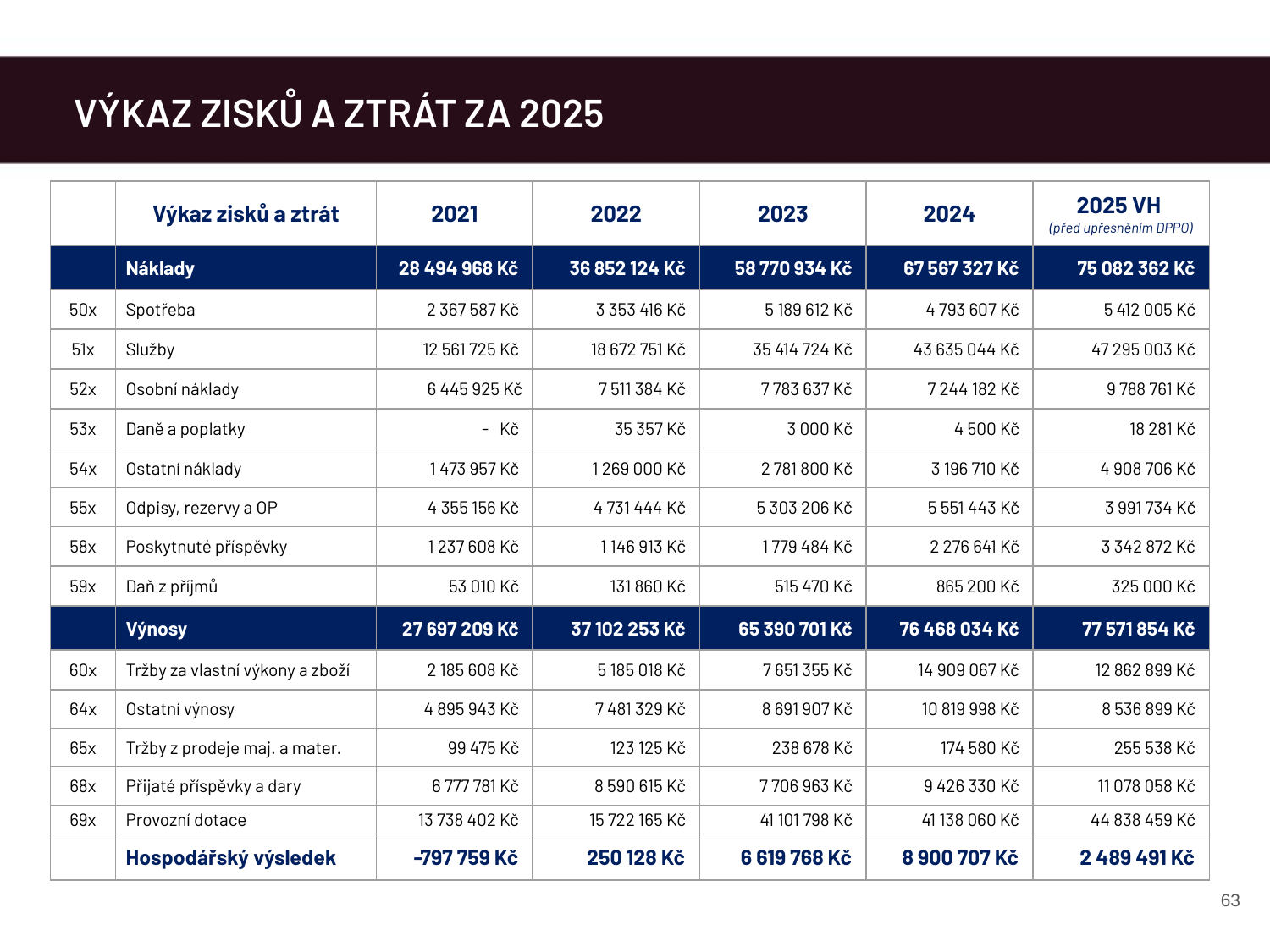

VÝKAZ ZISKŮ A ZTRÁT ZA 2025
|  | Výkaz zisků a ztrát | 2021 | 2022 | 2023 | 2024 | 2025 VH (před upřesněním DPPO) |
| --- | --- | --- | --- | --- | --- | --- |
|  | Náklady | 28 494 968 Kč | 36 852 124 Kč | 58 770 934 Kč | 67 567 327 Kč | 75 082 362 Kč |
| 50x | Spotřeba | 2 367 587 Kč | 3 353 416 Kč | 5 189 612 Kč | 4 793 607 Kč | 5 412 005 Kč |
| 51x | Služby | 12 561 725 Kč | 18 672 751 Kč | 35 414 724 Kč | 43 635 044 Kč | 47 295 003 Kč |
| 52x | Osobní náklady | 6 445 925 Kč | 7 511 384 Kč | 7 783 637 Kč | 7 244 182 Kč | 9 788 761 Kč |
| 53x | Daně a poplatky | - Kč | 35 357 Kč | 3 000 Kč | 4 500 Kč | 18 281 Kč |
| 54x | Ostatní náklady | 1 473 957 Kč | 1 269 000 Kč | 2 781 800 Kč | 3 196 710 Kč | 4 908 706 Kč |
| 55x | Odpisy, rezervy a OP | 4 355 156 Kč | 4 731 444 Kč | 5 303 206 Kč | 5 551 443 Kč | 3 991 734 Kč |
| 58x | Poskytnuté příspěvky | 1 237 608 Kč | 1 146 913 Kč | 1 779 484 Kč | 2 276 641 Kč | 3 342 872 Kč |
| 59x | Daň z příjmů | 53 010 Kč | 131 860 Kč | 515 470 Kč | 865 200 Kč | 325 000 Kč |
|  | Výnosy | 27 697 209 Kč | 37 102 253 Kč | 65 390 701 Kč | 76 468 034 Kč | 77 571 854 Kč |
| 60x | Tržby za vlastní výkony a zboží | 2 185 608 Kč | 5 185 018 Kč | 7 651 355 Kč | 14 909 067 Kč | 12 862 899 Kč |
| 64x | Ostatní výnosy | 4 895 943 Kč | 7 481 329 Kč | 8 691 907 Kč | 10 819 998 Kč | 8 536 899 Kč |
| 65x | Tržby z prodeje maj. a mater. | 99 475 Kč | 123 125 Kč | 238 678 Kč | 174 580 Kč | 255 538 Kč |
| 68x | Přijaté příspěvky a dary | 6 777 781 Kč | 8 590 615 Kč | 7 706 963 Kč | 9 426 330 Kč | 11 078 058 Kč |
| 69x | Provozní dotace | 13 738 402 Kč | 15 722 165 Kč | 41 101 798 Kč | 41 138 060 Kč | 44 838 459 Kč |
|  | Hospodářský výsledek | -797 759 Kč | 250 128 Kč | 6 619 768 Kč | 8 900 707 Kč | 2 489 491 Kč |
63